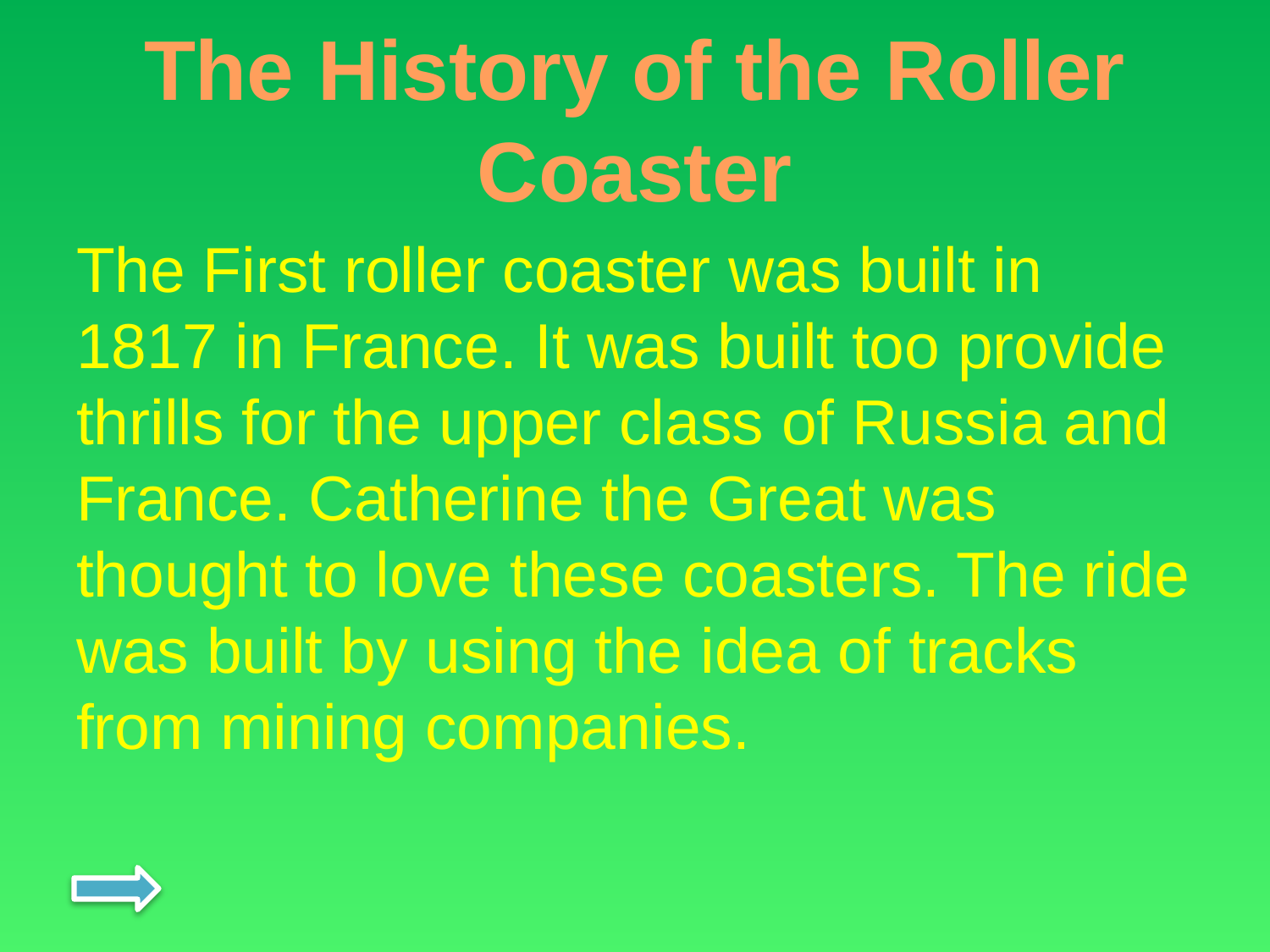

# The History of the Roller Coaster
The First roller coaster was built in 1817 in France. It was built too provide thrills for the upper class of Russia and France. Catherine the Great was thought to love these coasters. The ride was built by using the idea of tracks from mining companies.